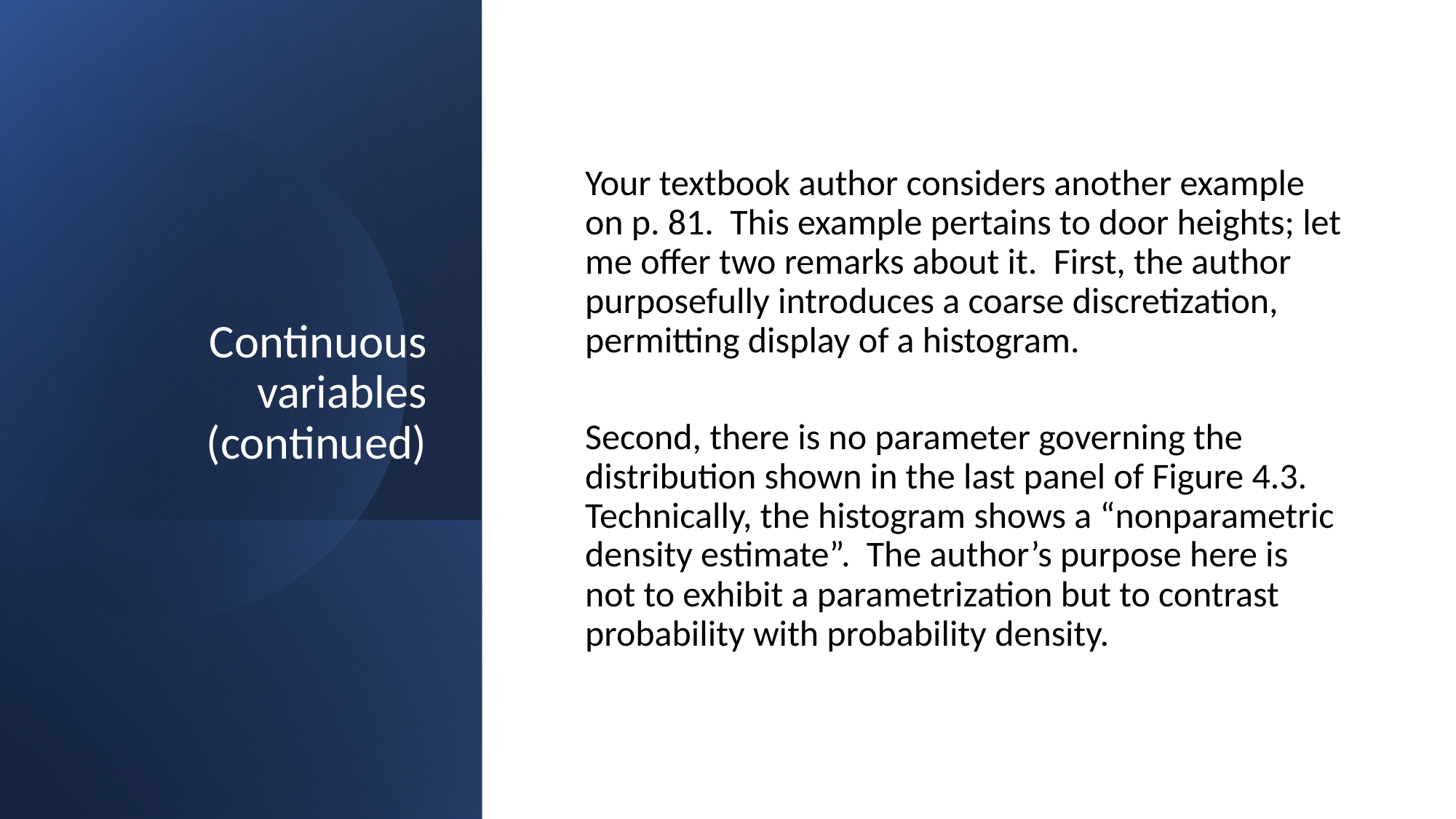

# Continuous variables (continued)
Your textbook author considers another example on p. 81.  This example pertains to door heights; let me offer two remarks about it.  First, the author purposefully introduces a coarse discretization, permitting display of a histogram.

Second, there is no parameter governing the distribution shown in the last panel of Figure 4.3.  Technically, the histogram shows a “nonparametric density estimate”.  The author’s purpose here is not to exhibit a parametrization but to contrast probability with probability density.